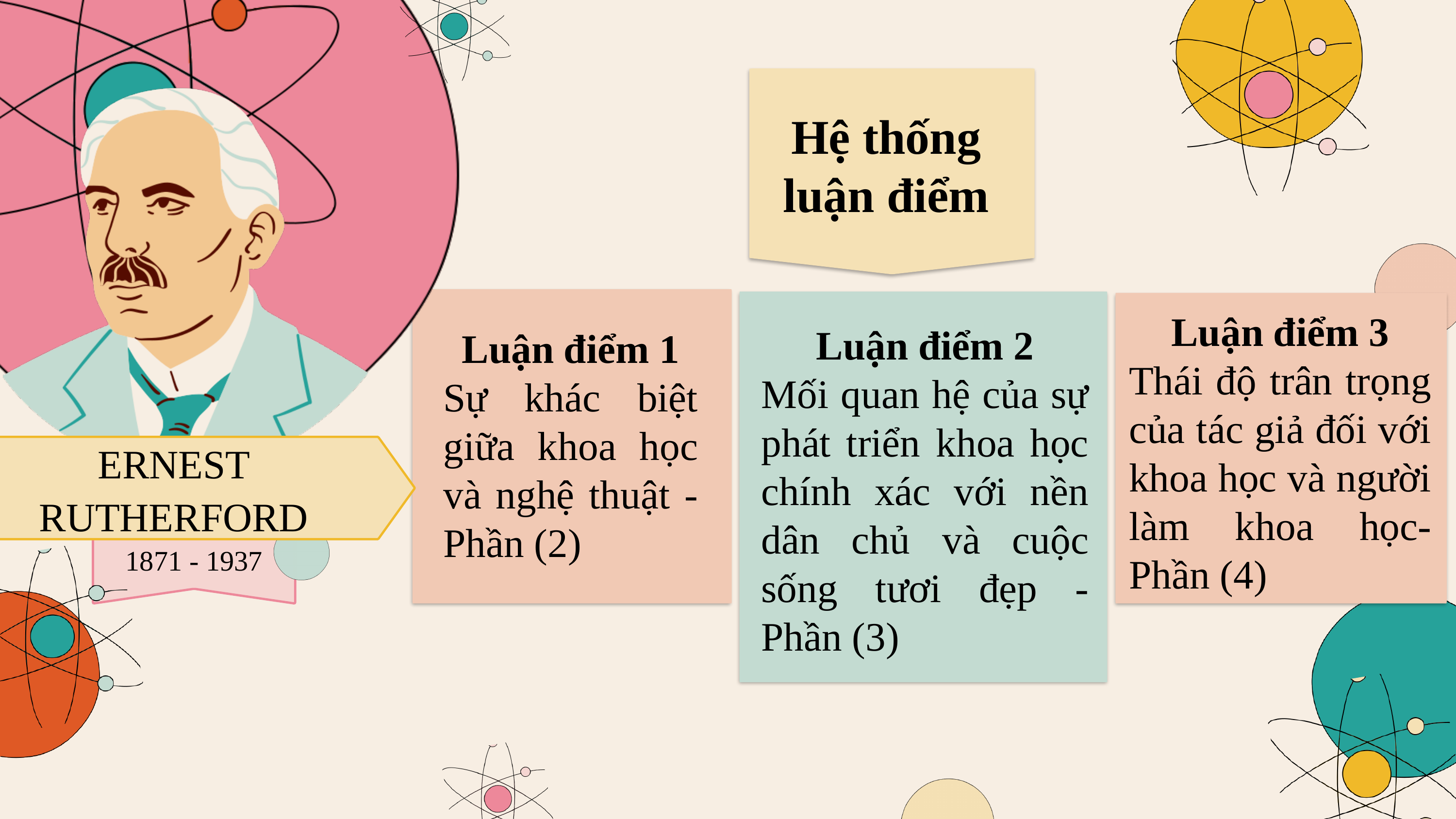

Hệ thống luận điểm

Luận điểm 3
Thái độ trân trọng của tác giả đối với khoa học và người làm khoa học- Phần (4)
Luận điểm 2
Mối quan hệ của sự phát triển khoa học chính xác với nền dân chủ và cuộc sống tươi đẹp - Phần (3)
Luận điểm 1
Sự khác biệt giữa khoa học và nghệ thuật - Phần (2)

ERNEST RUTHERFORD

1871 - 1937